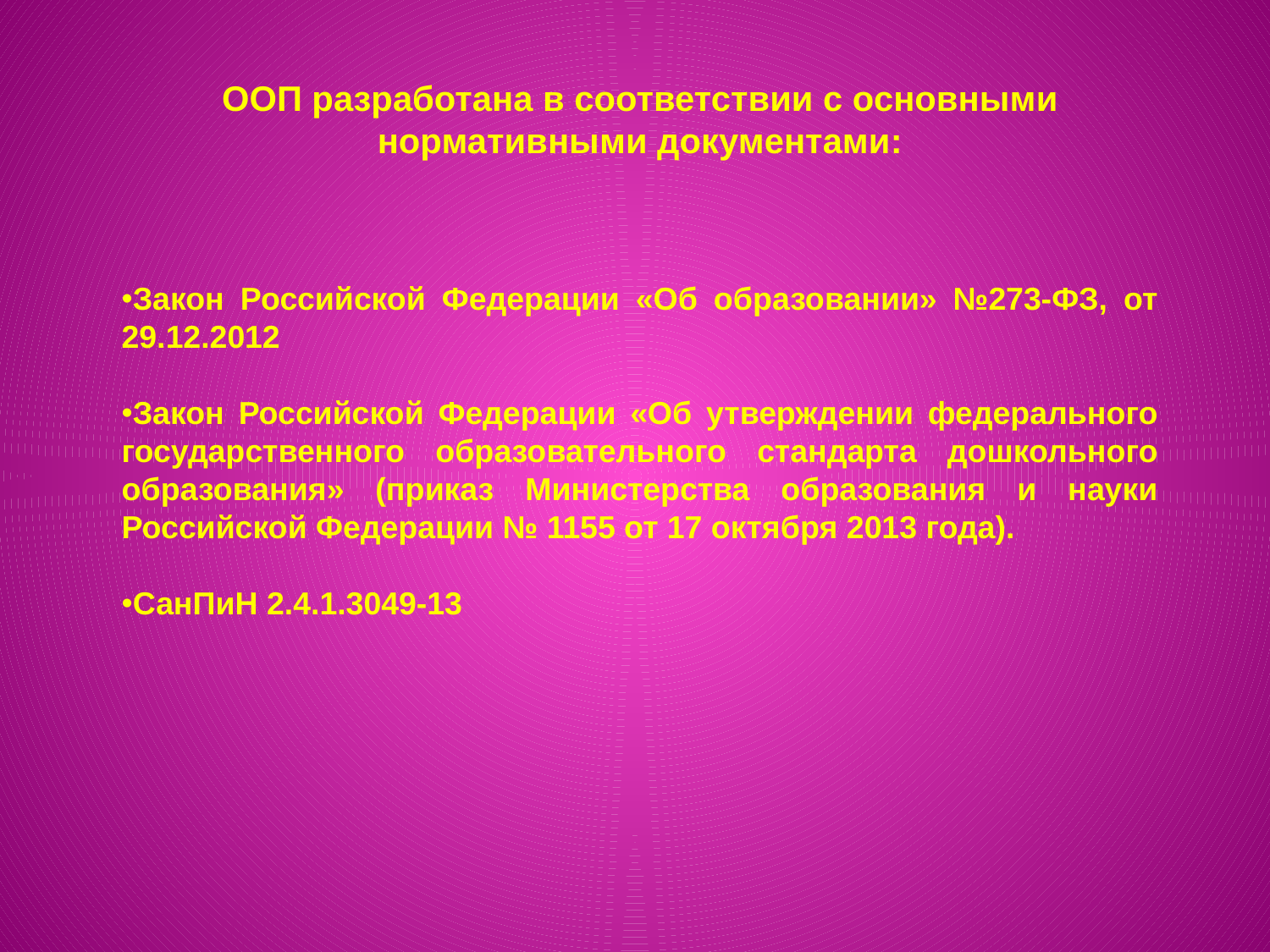

ООП разработана в соответствии с основными нормативными документами:

Закон Российской Федерации «Об образовании» №273-ФЗ, от 29.12.2012

Закон Российской Федерации «Об утверждении федерального государственного образовательного стандарта дошкольного образования» (приказ Министерства образования и науки Российской Федерации № 1155 от 17 октября 2013 года).

СанПиН 2.4.1.3049-13